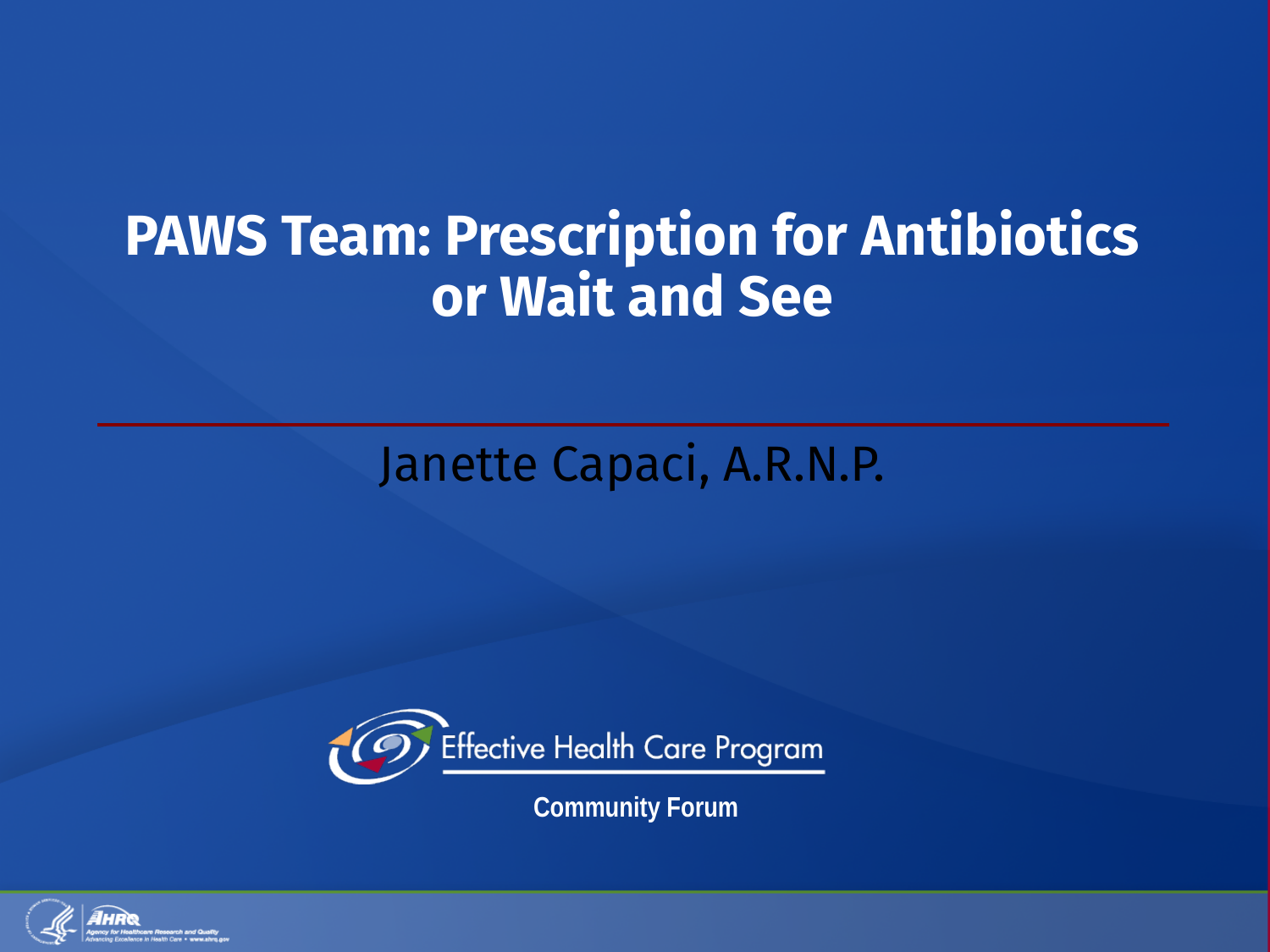

# PAWS Team: Prescription for Antibiotics or Wait and See
Janette Capaci, A.R.N.P.